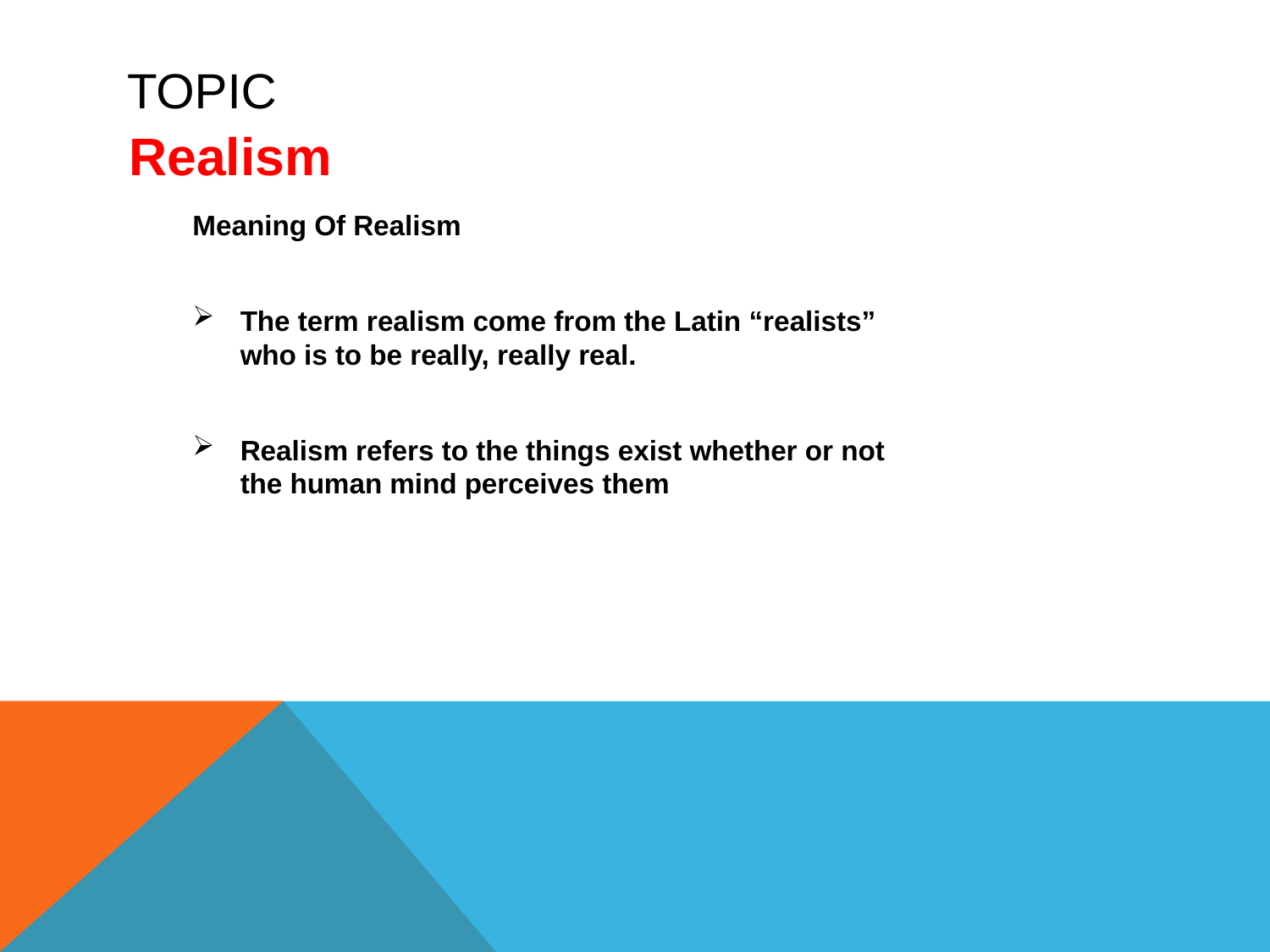

# Topic
Realism
Meaning Of Realism

The term realism come from the Latin “realists” who is to be really, really real.

Realism refers to the things exist whether or not the human mind perceives them